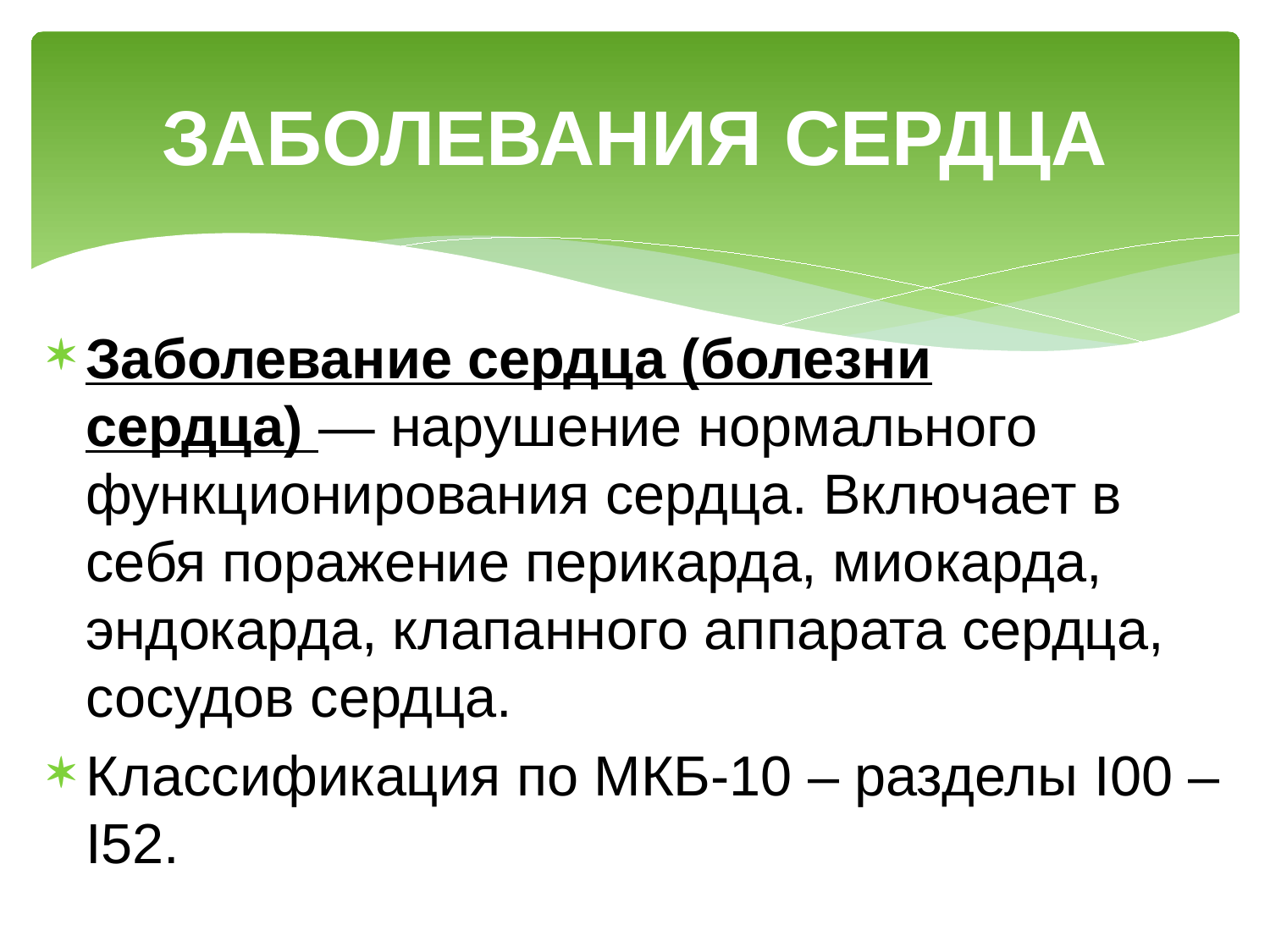

# ЗАБОЛЕВАНИЯ СЕРДЦА
Заболевание сердца (болезни сердца) — нарушение нормального функционирования сердца. Включает в себя поражение перикарда, миокарда, эндокарда, клапанного аппарата сердца, сосудов сердца.
Классификация по МКБ-10 – разделы I00 – I52.